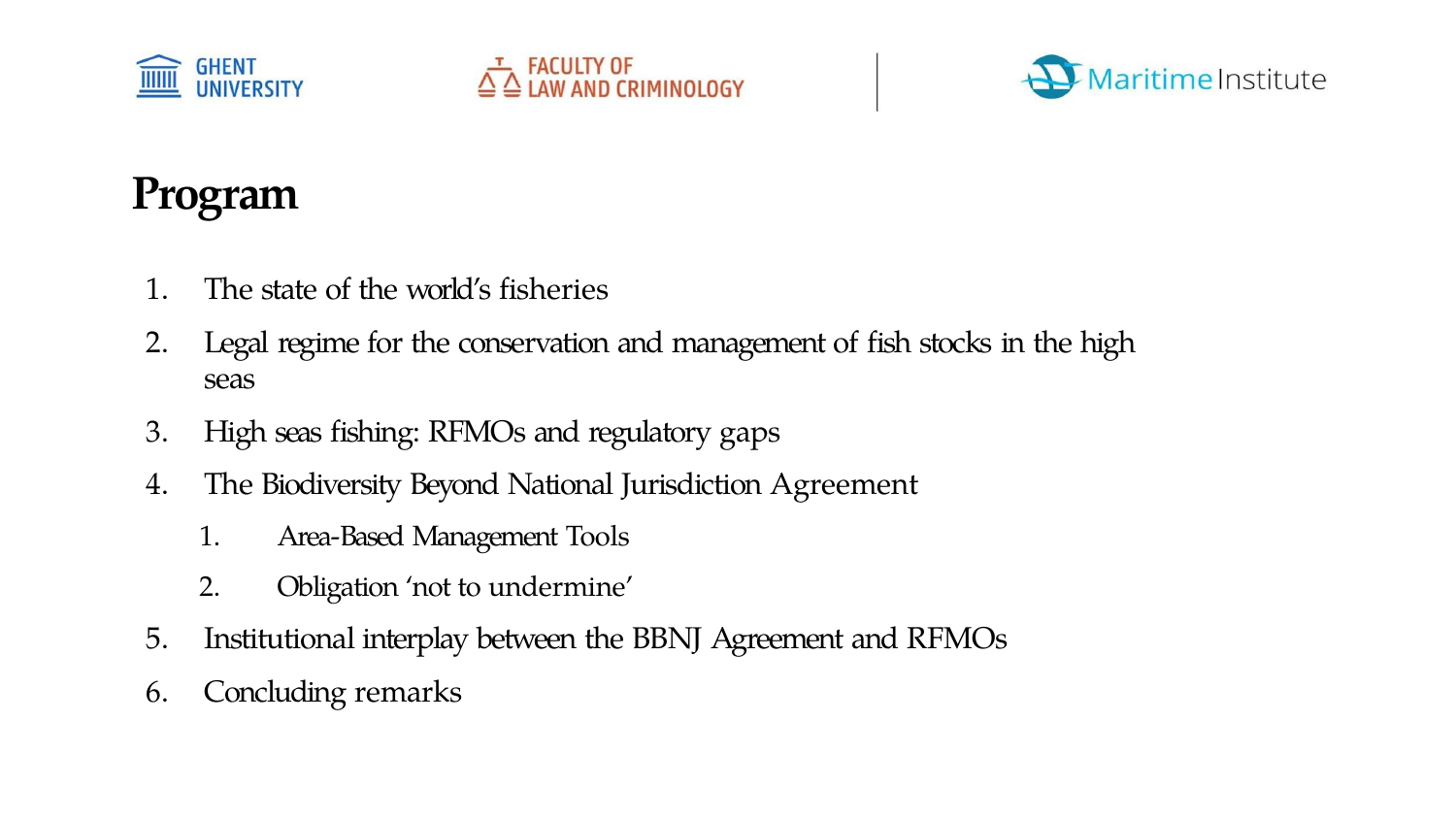

# Program
The state of the world’s fisheries
Legal regime for the conservation and management of fish stocks in the high seas
High seas fishing: RFMOs and regulatory gaps
The Biodiversity Beyond National Jurisdiction Agreement
Area-Based Management Tools
Obligation ‘not to undermine’
Institutional interplay between the BBNJ Agreement and RFMOs
Concluding remarks